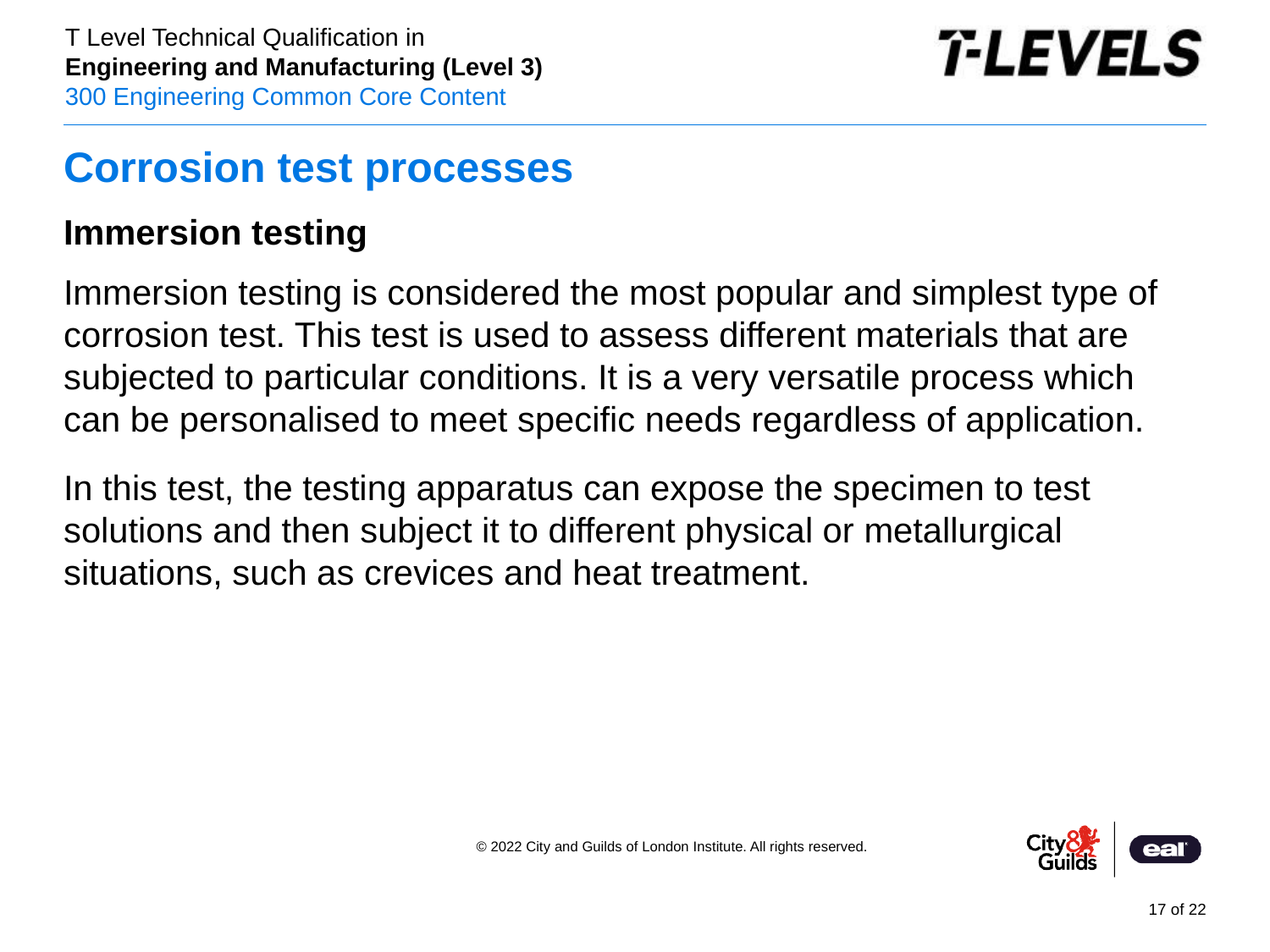

# Corrosion test processes
Immersion testing
Immersion testing is considered the most popular and simplest type of corrosion test. This test is used to assess different materials that are subjected to particular conditions. It is a very versatile process which can be personalised to meet specific needs regardless of application.
In this test, the testing apparatus can expose the specimen to test solutions and then subject it to different physical or metallurgical situations, such as crevices and heat treatment.